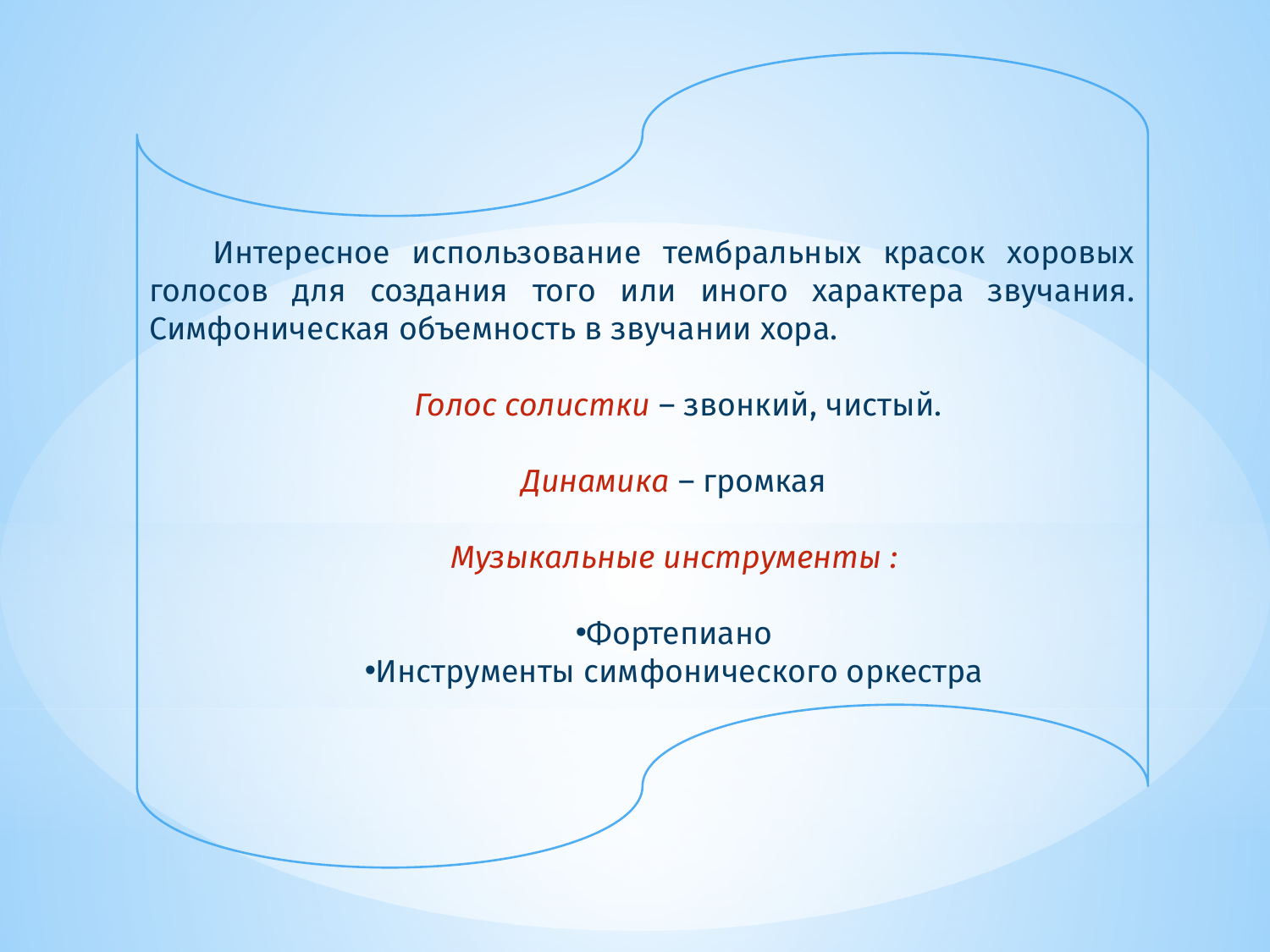

Интересное использование тембральных красок хоровых голосов для создания того или иного характера звучания. Симфоническая объемность в звучании хора.

 Голос солистки – звонкий, чистый.

Динамика – громкая

Музыкальные инструменты :

Фортепиано
Инструменты симфонического оркестра